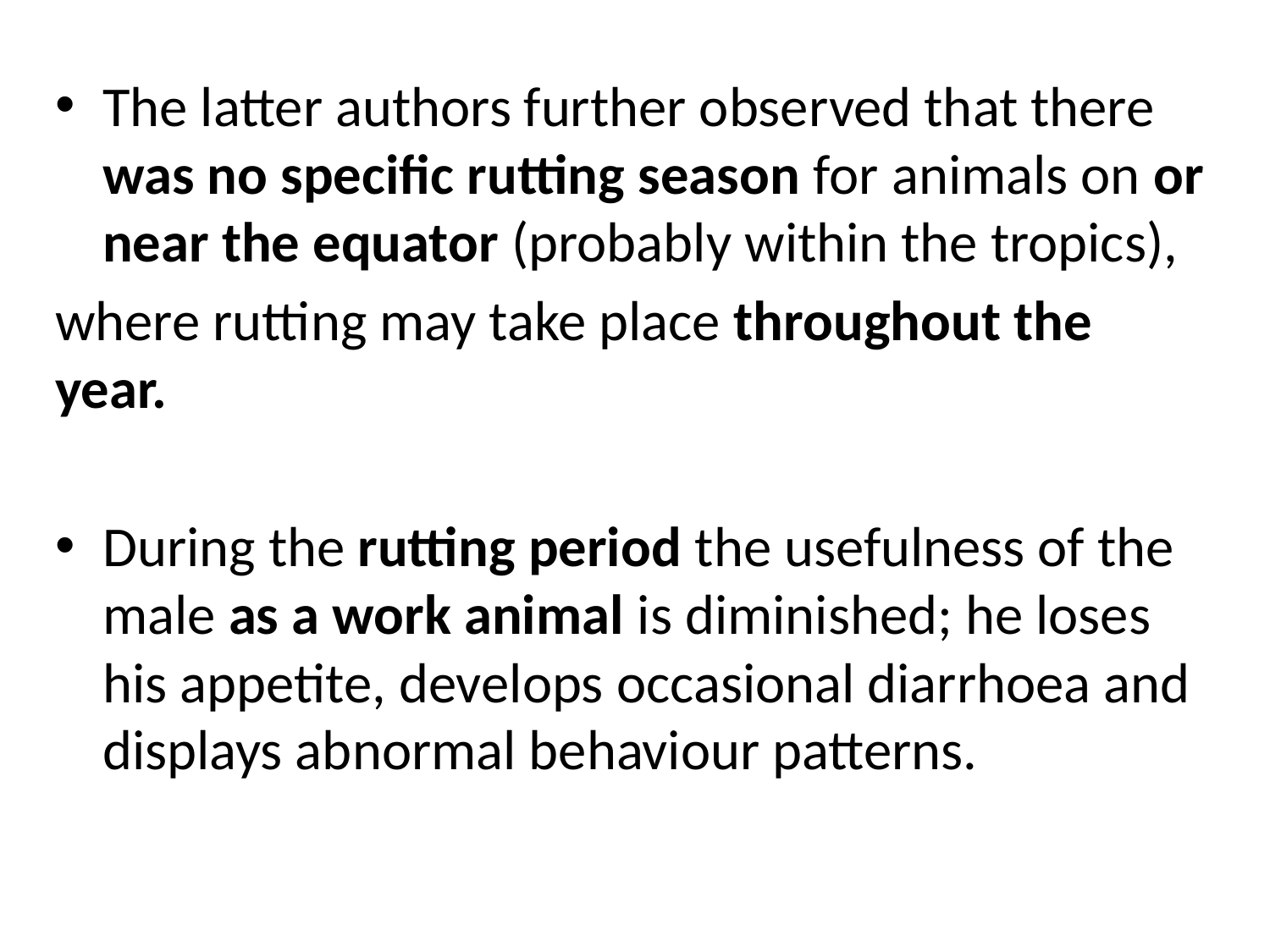

The latter authors further observed that there was no specific rutting season for animals on or near the equator (probably within the tropics),
where rutting may take place throughout the year.

During the rutting period the usefulness of the male as a work animal is diminished; he loses his appetite, develops occasional diarrhoea and displays abnormal behaviour patterns.